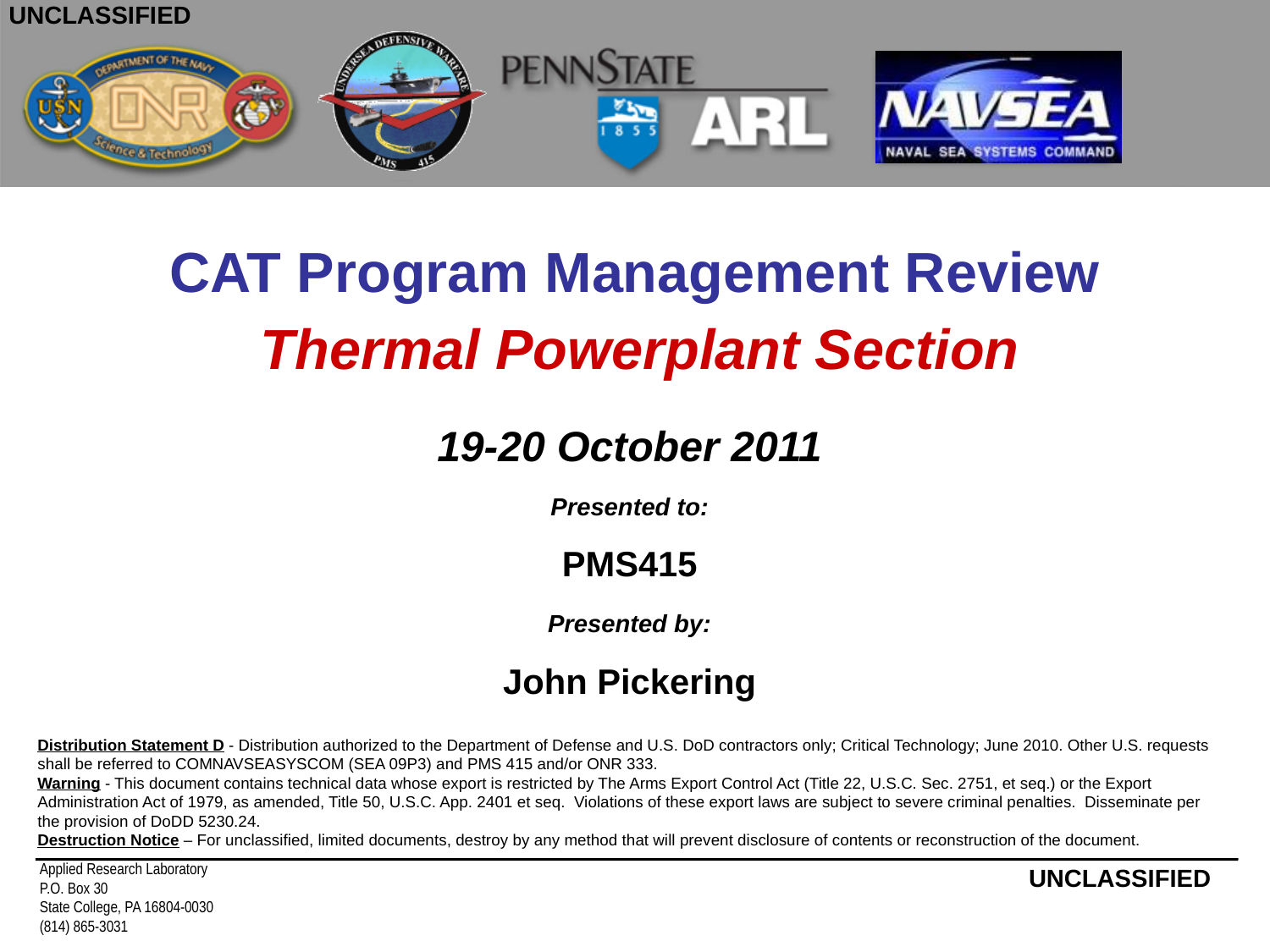

# CAT Program Management Review
Thermal Powerplant Section
Presented by:
John Pickering